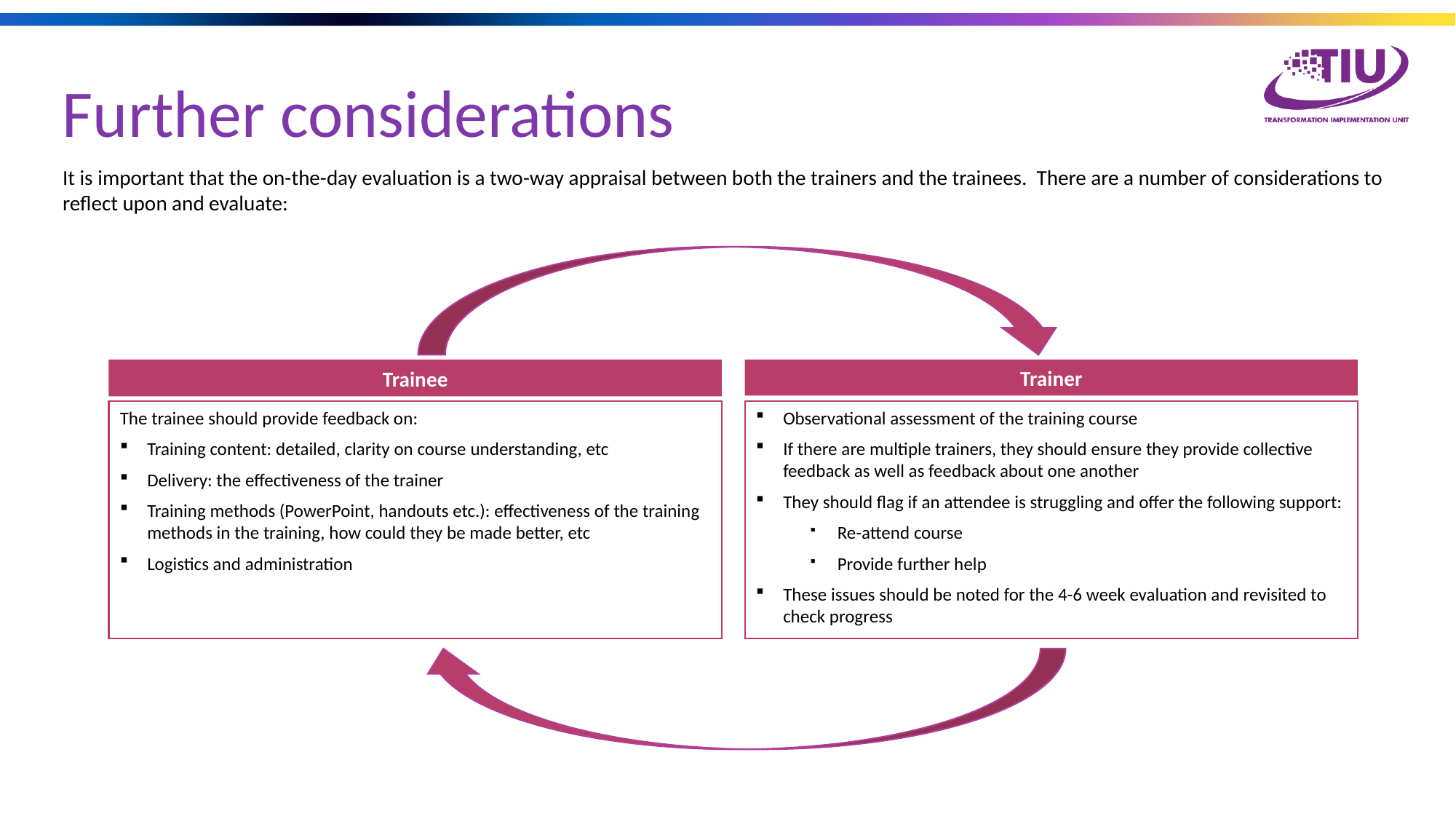

Further considerations
It is important that the on-the-day evaluation is a two-way appraisal between both the trainers and the trainees.  There are a number of considerations to reflect upon and evaluate:

Trainer
Trainee
Observational assessment of the training course
If there are multiple trainers, they should ensure they provide collective feedback as well as feedback about one another
They should flag if an attendee is struggling and offer the following support:
Re-attend course
Provide further help
These issues should be noted for the 4-6 week evaluation and revisited to check progress
The trainee should provide feedback on:
Training content: detailed, clarity on course understanding, etc
Delivery: the effectiveness of the trainer
Training methods (PowerPoint, handouts etc.): effectiveness of the training methods in the training, how could they be made better, etc
Logistics and administration